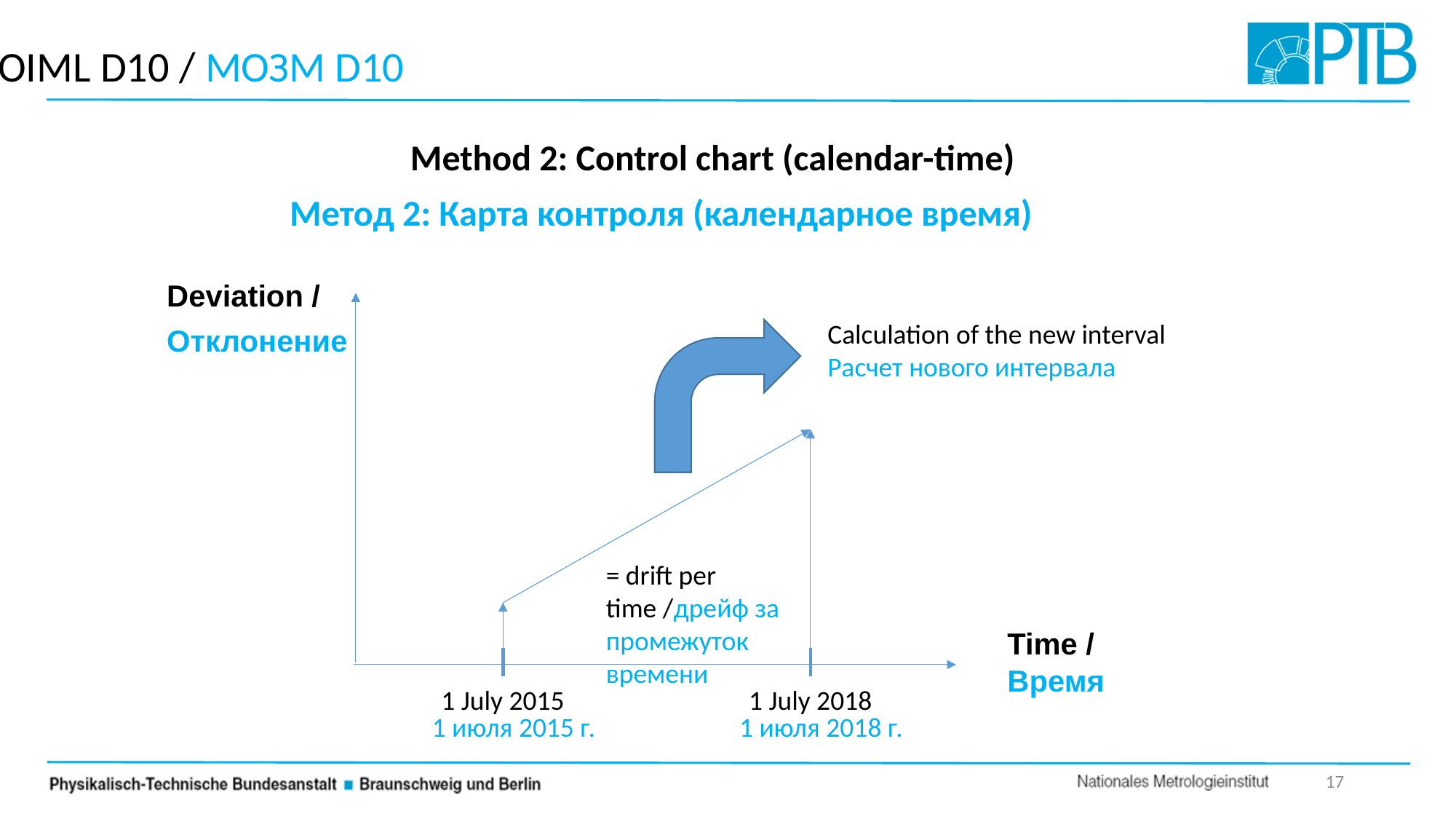

OIML D10 / МОЗМ D10
Method 2: Control chart (calendar-time)
Метод 2: Карта контроля (календарное время)
Deviation /
Отклонение
Calculation of the new interval
Расчет нового интервала

= drift per time /дрейф за промежуток времени
Time /
Время
1 July 2015
1 July 2018
1 июля 2015 г.
1 июля 2018 г.
17